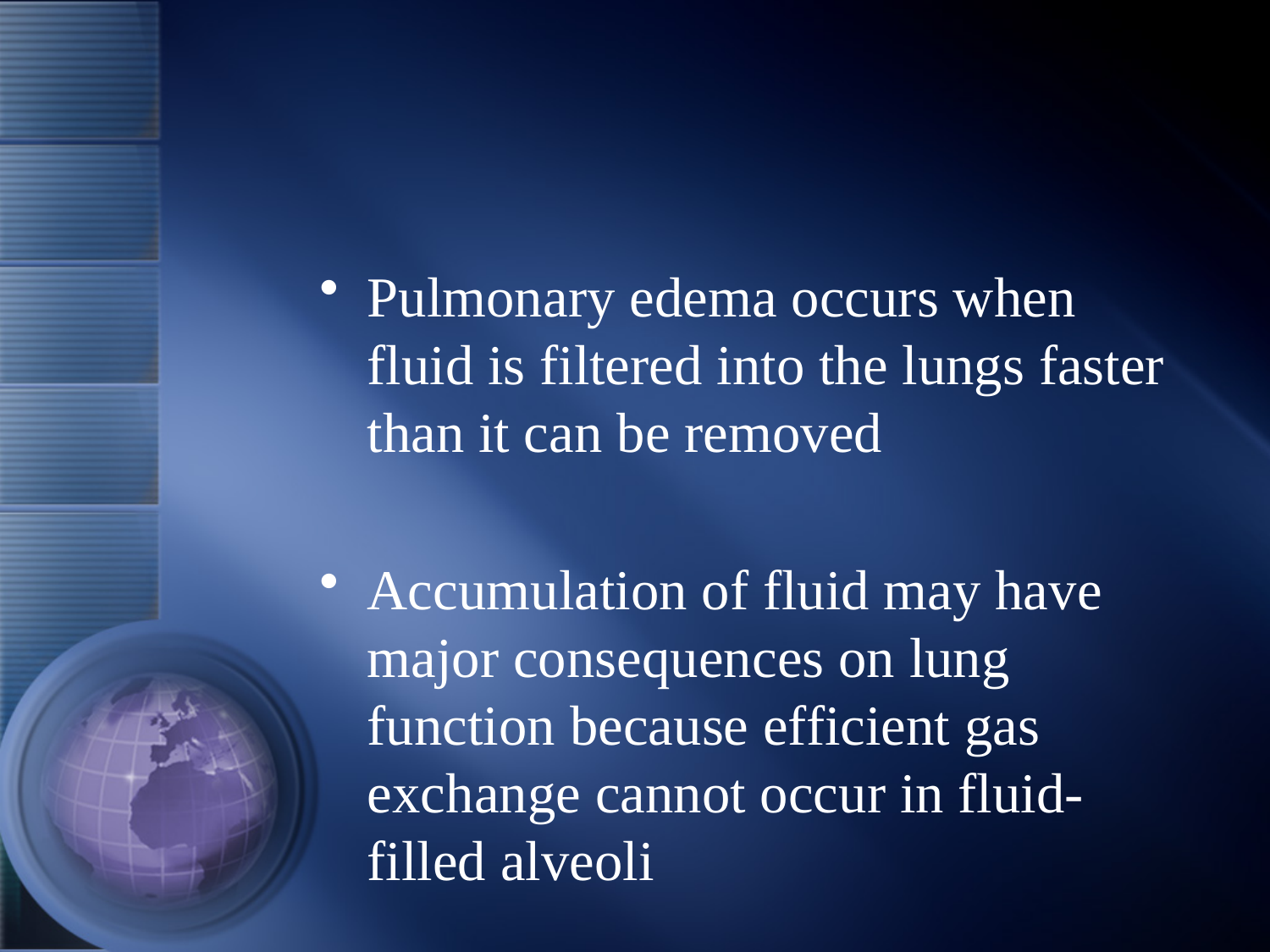

#
Pulmonary edema occurs when fluid is filtered into the lungs faster than it can be removed

Accumulation of fluid may have major consequences on lung function because efficient gas exchange cannot occur in fluid-filled alveoli